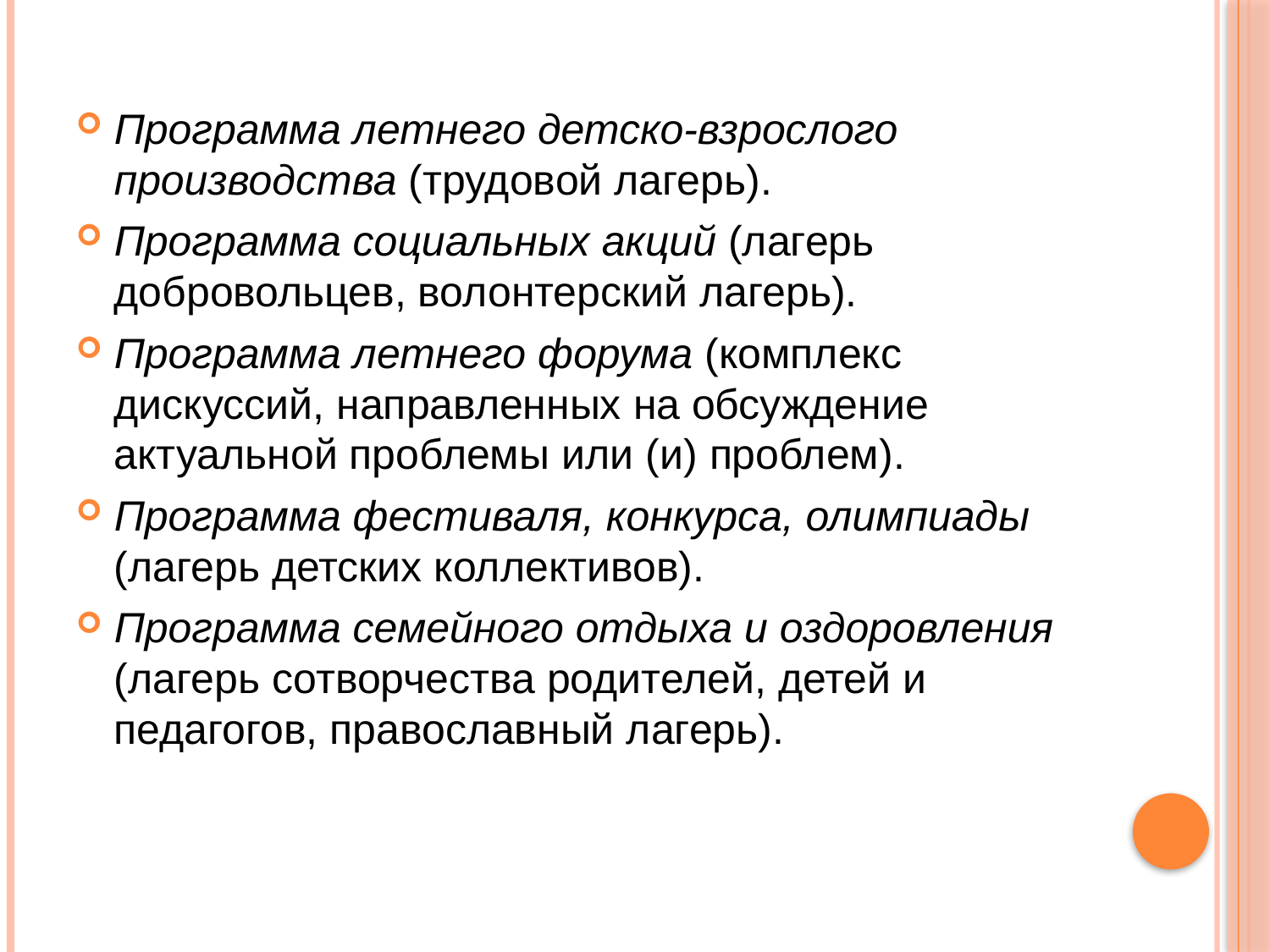

Программа летнего детско-взрослого производства (трудовой лагерь).
Программа социальных акций (лагерь добровольцев, волонтерский лагерь).
Программа летнего форума (комплекс дискуссий, направленных на обсуждение актуальной проблемы или (и) проблем).
Программа фестиваля, конкурса, олимпиады (лагерь детских коллективов).
Программа семейного отдыха и оздоровления (лагерь сотворчества родителей, детей и педагогов, православный лагерь).